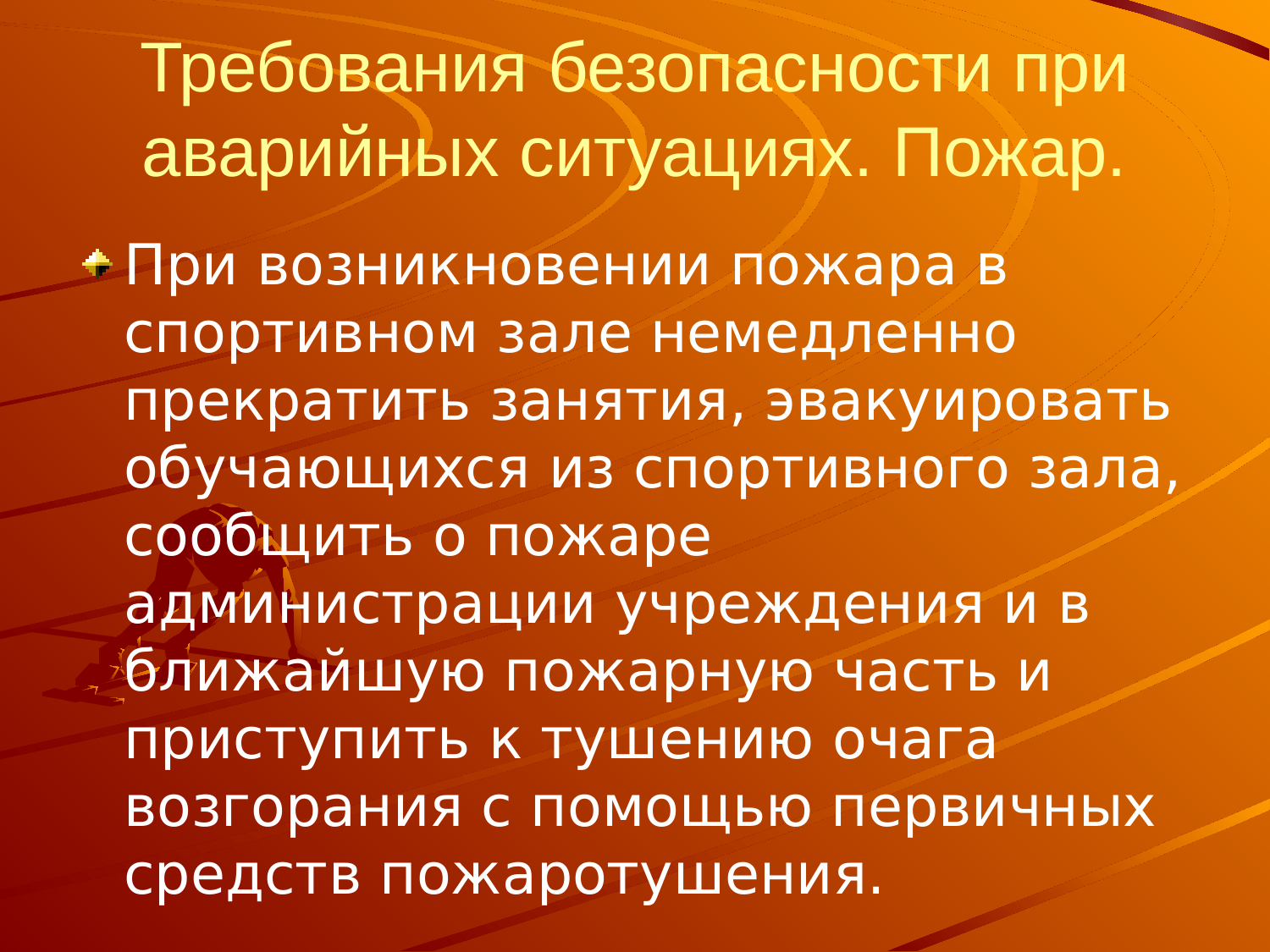

# Требования безопасности при аварийных ситуациях. Пожар.
При возникновении пожара в спортивном зале немедленно прекратить занятия, эвакуировать обучающихся из спортивного зала, сообщить о пожаре администрации учреждения и в ближайшую пожарную часть и приступить к тушению очага возгорания с помощью первичных средств пожаротушения.